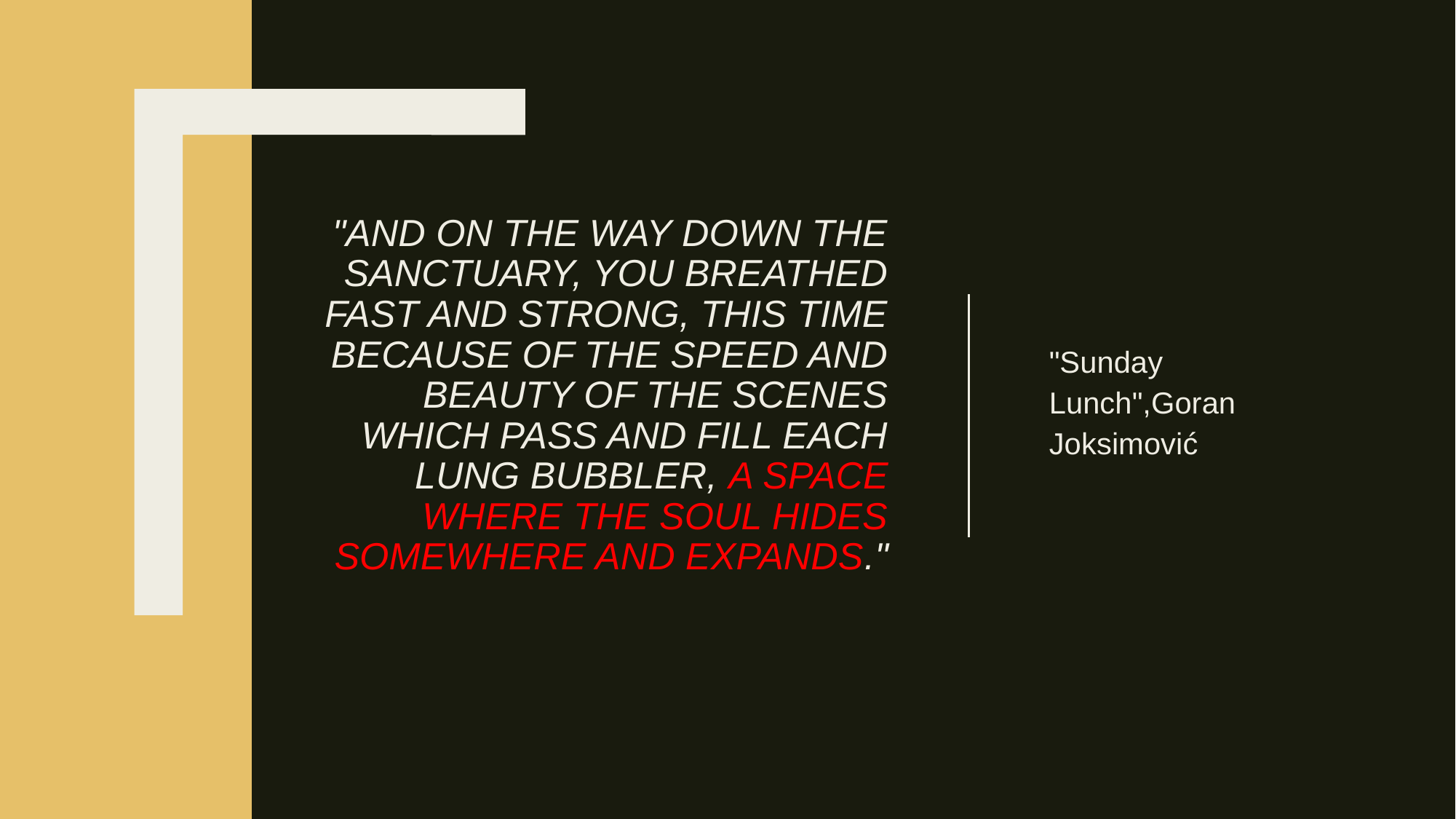

# "AND ON THE WAY DOWN THE SANCTUARY, YOU BREATHED FAST AND STRONG, THIS TIME BECAUSE OF THE SPEED AND BEAUTY OF THE SCENES WHICH PASS AND FILL EACH LUNG BUBBLER, A SPACE WHERE THE SOUL HIDES SOMEWHERE AND EXPANDS."
"Sunday Lunch",Goran Joksimović